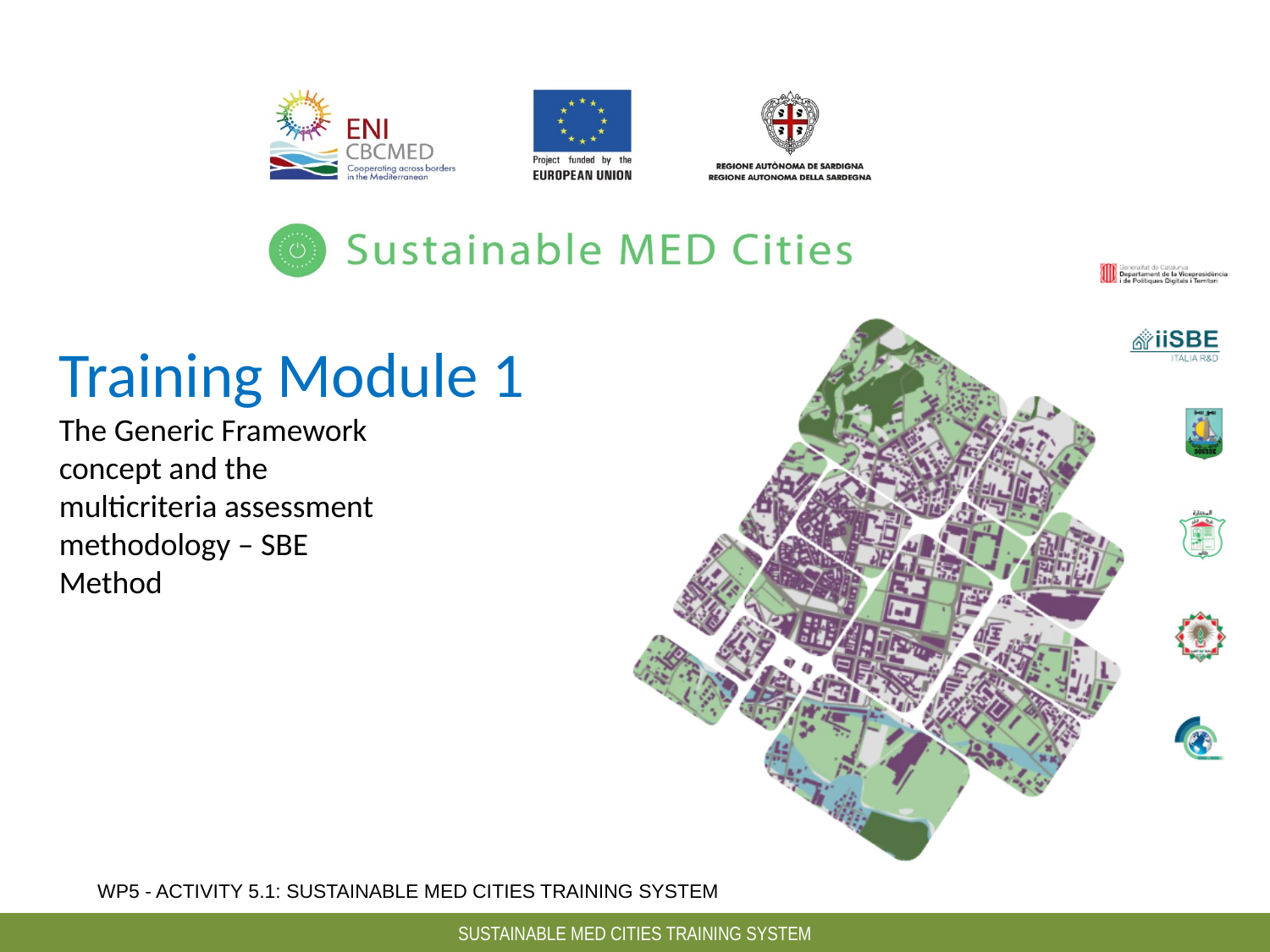

Training Module 1
The Generic Framework
concept and the
multicriteria assessment
methodology – SBE
Method